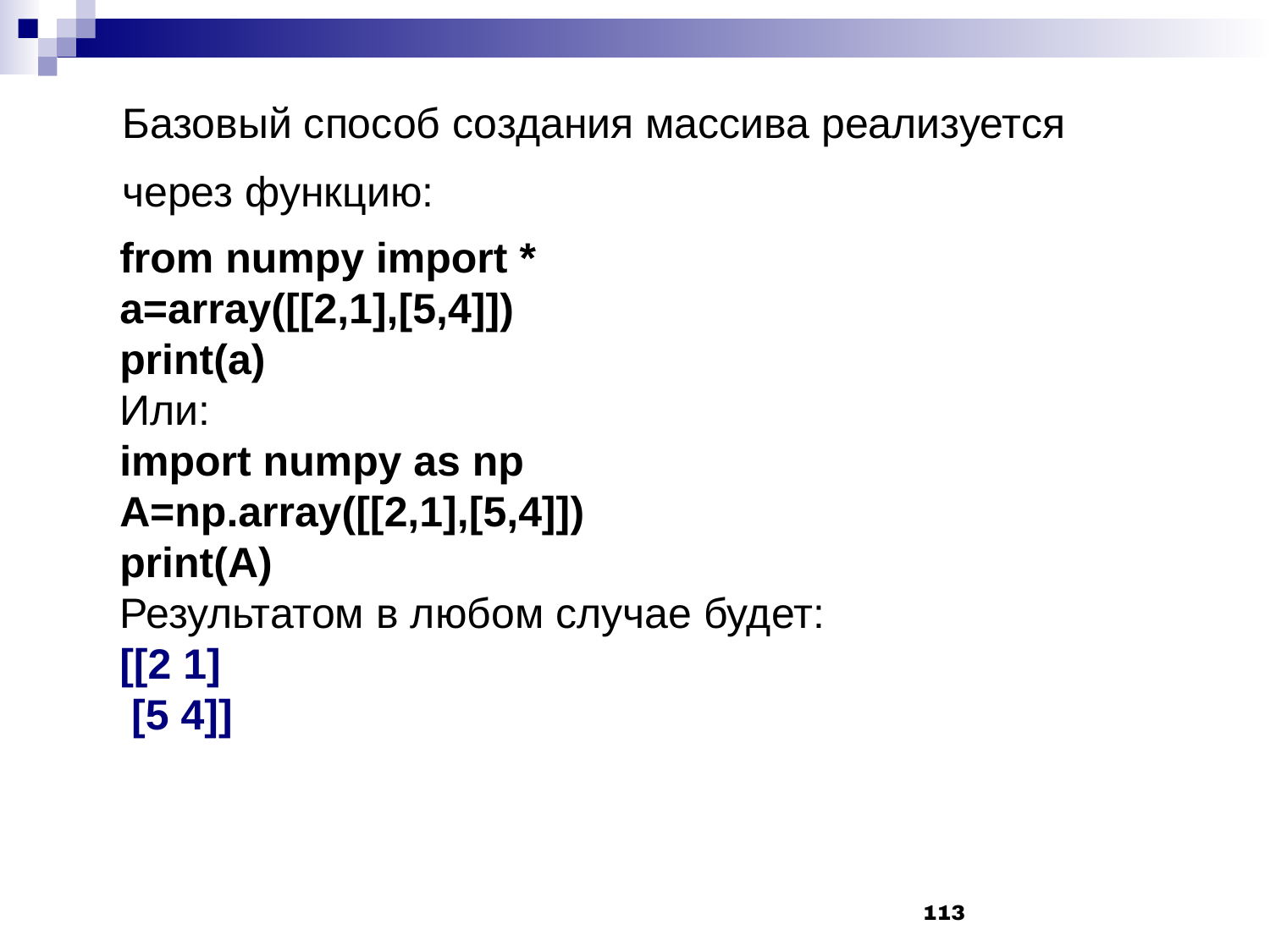

Базовый способ создания массива реализуется
через функцию:
from numpy import *
a=array([[2,1],[5,4]])
print(a)
Или:
import numpy as np
A=np.array([[2,1],[5,4]])
print(A)
Результатом в любом случае будет:
[[2 1]
 [5 4]]
113